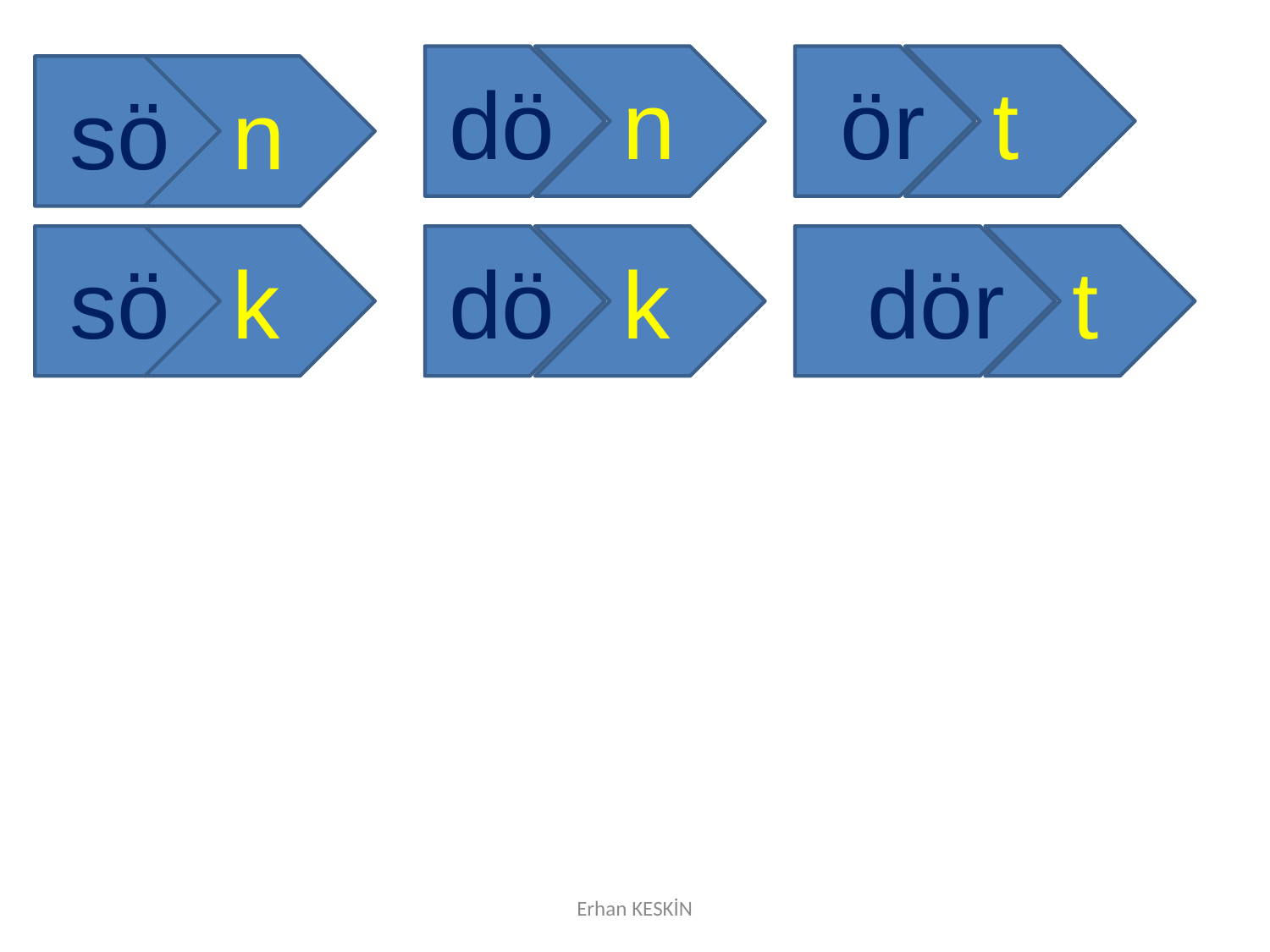

dö
n
ör
t
sö
n
sö
k
dö
k
dör
t
Erhan KESKİN